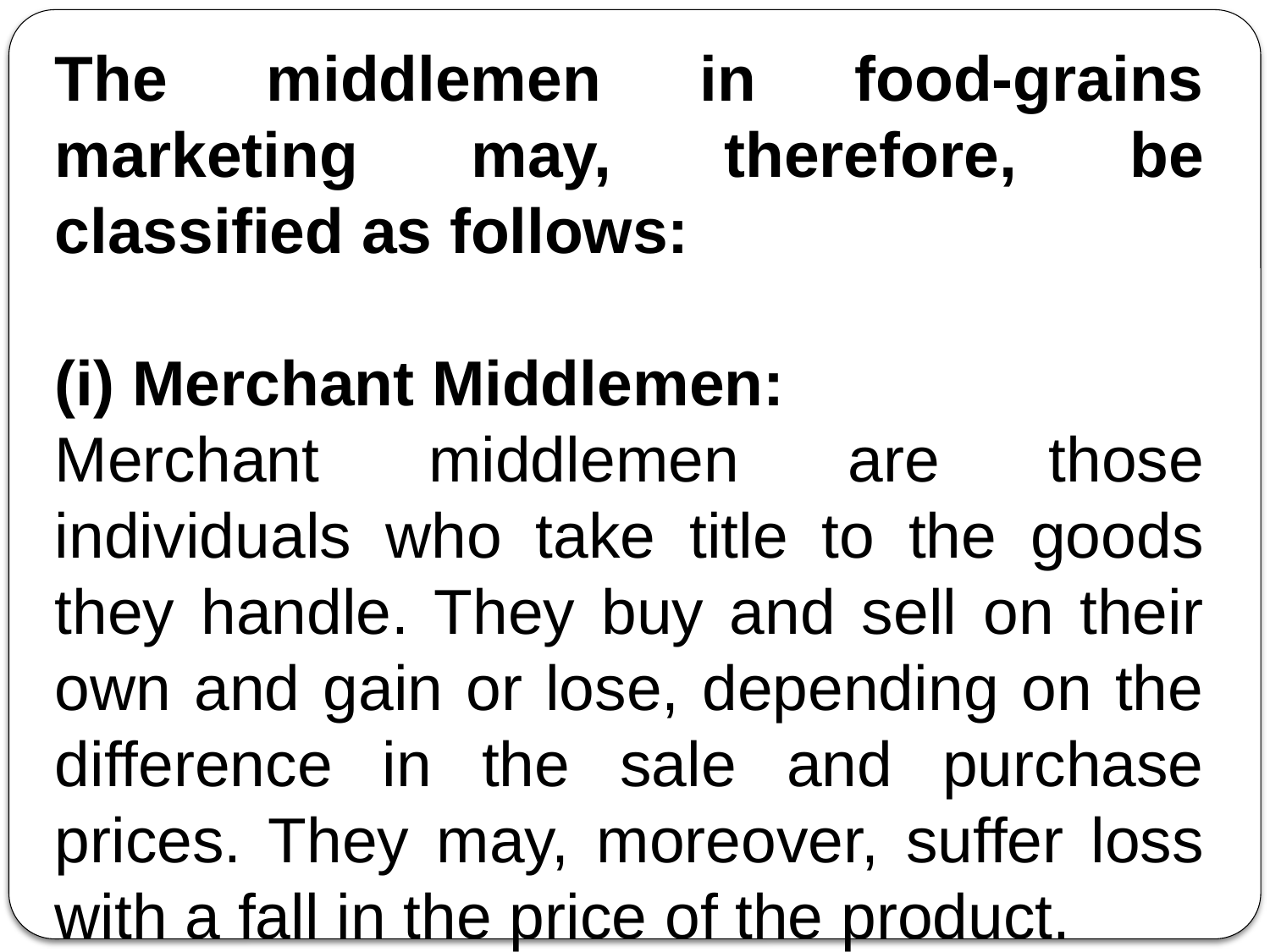

The middlemen in food-grains marketing may, therefore, be classified as follows:

(i) Merchant Middlemen:
Merchant middlemen are those individuals who take title to the goods they handle. They buy and sell on their own and gain or lose, depending on the difference in the sale and purchase prices. They may, moreover, suffer loss with a fall in the price of the product.